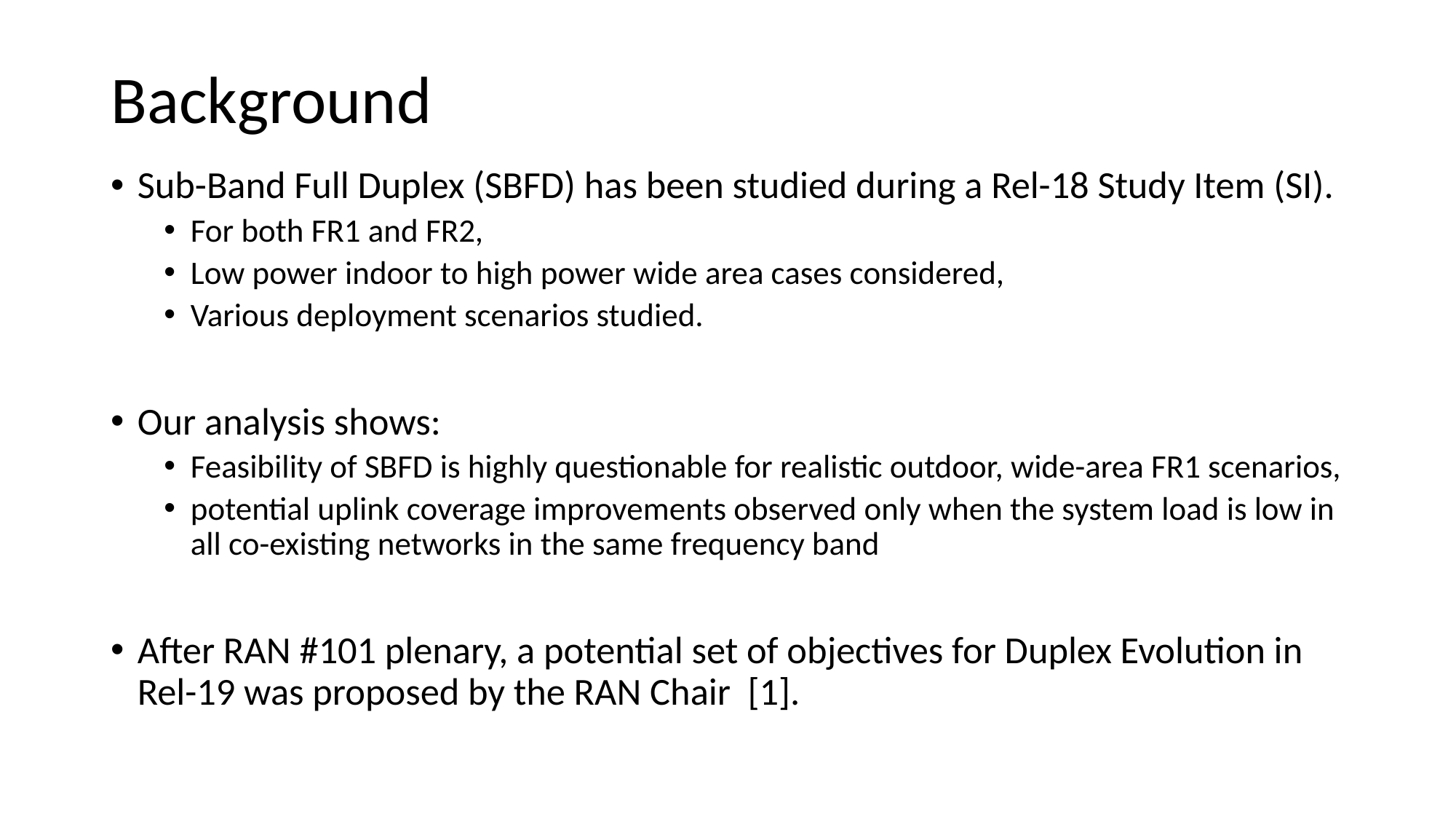

# Background
Sub-Band Full Duplex (SBFD) has been studied during a Rel-18 Study Item (SI).
For both FR1 and FR2,
Low power indoor to high power wide area cases considered,
Various deployment scenarios studied.

Our analysis shows:
Feasibility of SBFD is highly questionable for realistic outdoor, wide-area FR1 scenarios,
potential uplink coverage improvements observed only when the system load is low in all co-existing networks in the same frequency band

After RAN #101 plenary, a potential set of objectives for Duplex Evolution in Rel-19 was proposed by the RAN Chair  [1].